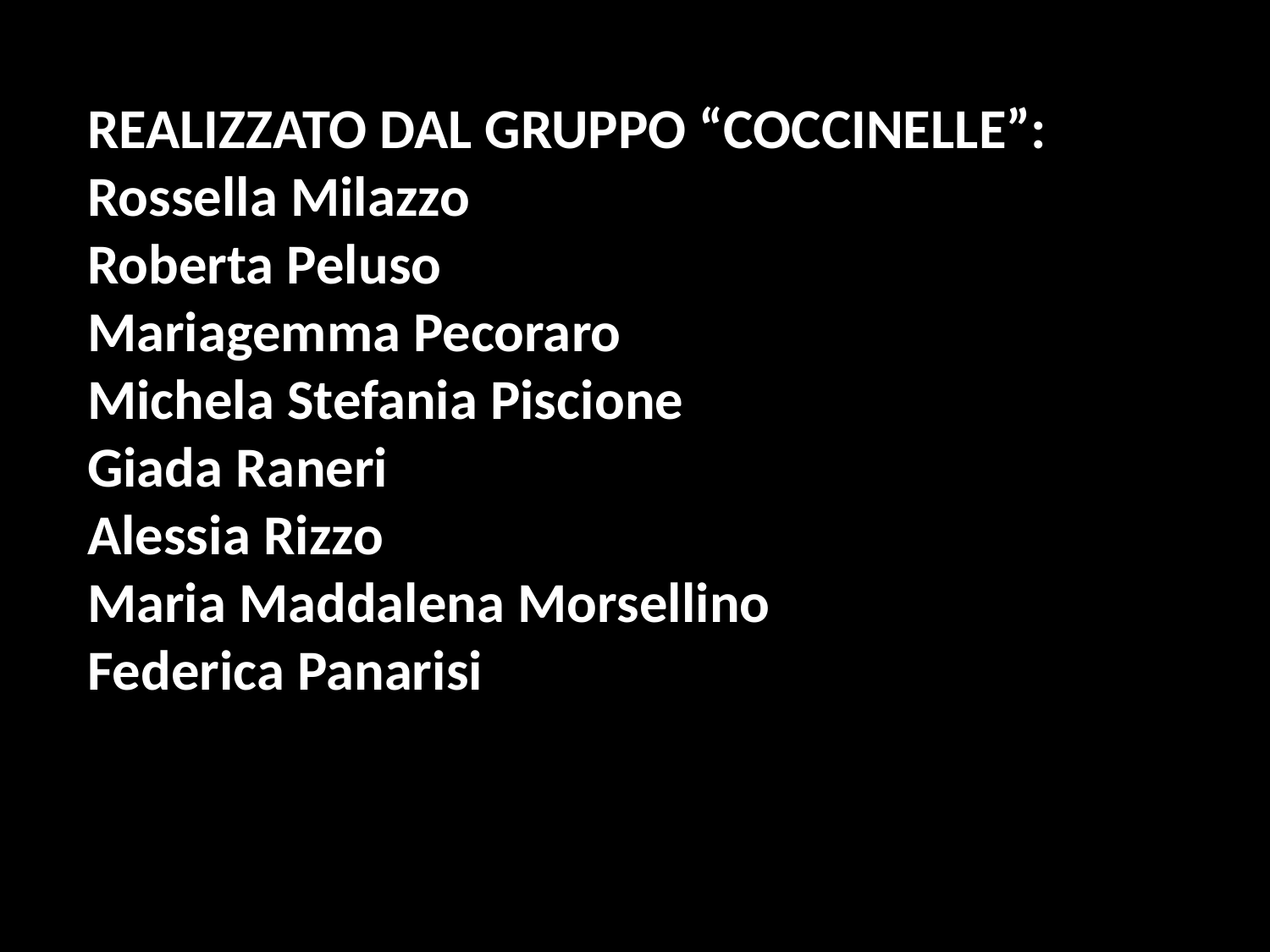

REALIZZATO DAL GRUPPO “COCCINELLE”:
Rossella Milazzo
Roberta Peluso
Mariagemma Pecoraro
Michela Stefania Piscione
Giada Raneri
Alessia Rizzo
Maria Maddalena Morsellino
Federica Panarisi